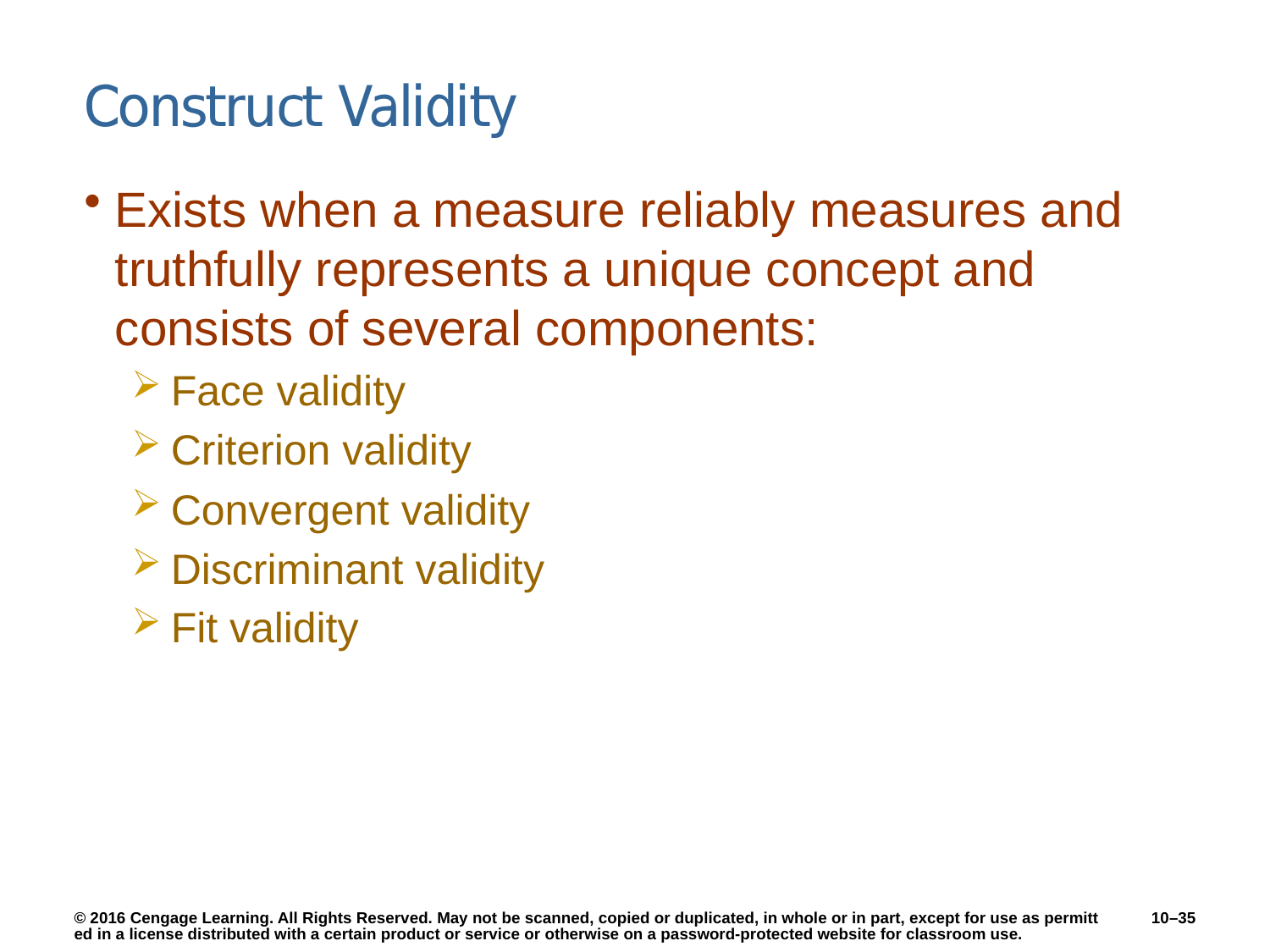

# Construct Validity
Exists when a measure reliably measures and truthfully represents a unique concept and consists of several components:
Face validity
Criterion validity
Convergent validity
Discriminant validity
Fit validity
10–35
© 2016 Cengage Learning. All Rights Reserved. May not be scanned, copied or duplicated, in whole or in part, except for use as permitted in a license distributed with a certain product or service or otherwise on a password-protected website for classroom use.